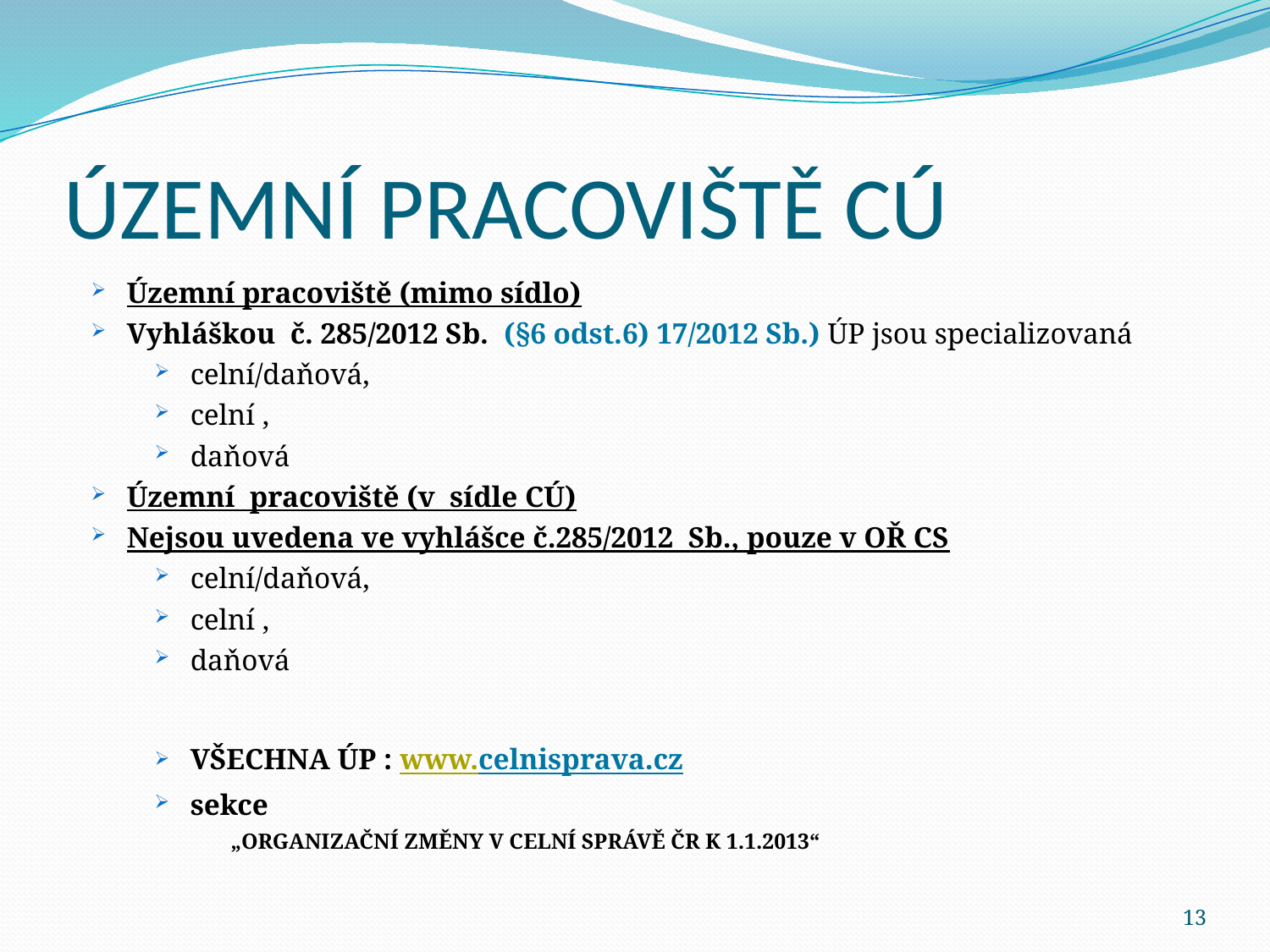

# ÚZEMNÍ PRACOVIŠTĚ CÚ
Územní pracoviště (mimo sídlo)
Vyhláškou  č. 285/2012 Sb.  (§6 odst.6) 17/2012 Sb.) ÚP jsou specializovaná
celní/daňová,
celní ,
daňová
Územní  pracoviště (v  sídle CÚ)
Nejsou uvedena ve vyhlášce č.285/2012  Sb., pouze v OŘ CS
celní/daňová,
celní ,
daňová

VŠECHNA ÚP : www.celnisprava.cz
sekce
„ORGANIZAČNÍ ZMĚNY V CELNÍ SPRÁVĚ ČR K 1.1.2013“
13